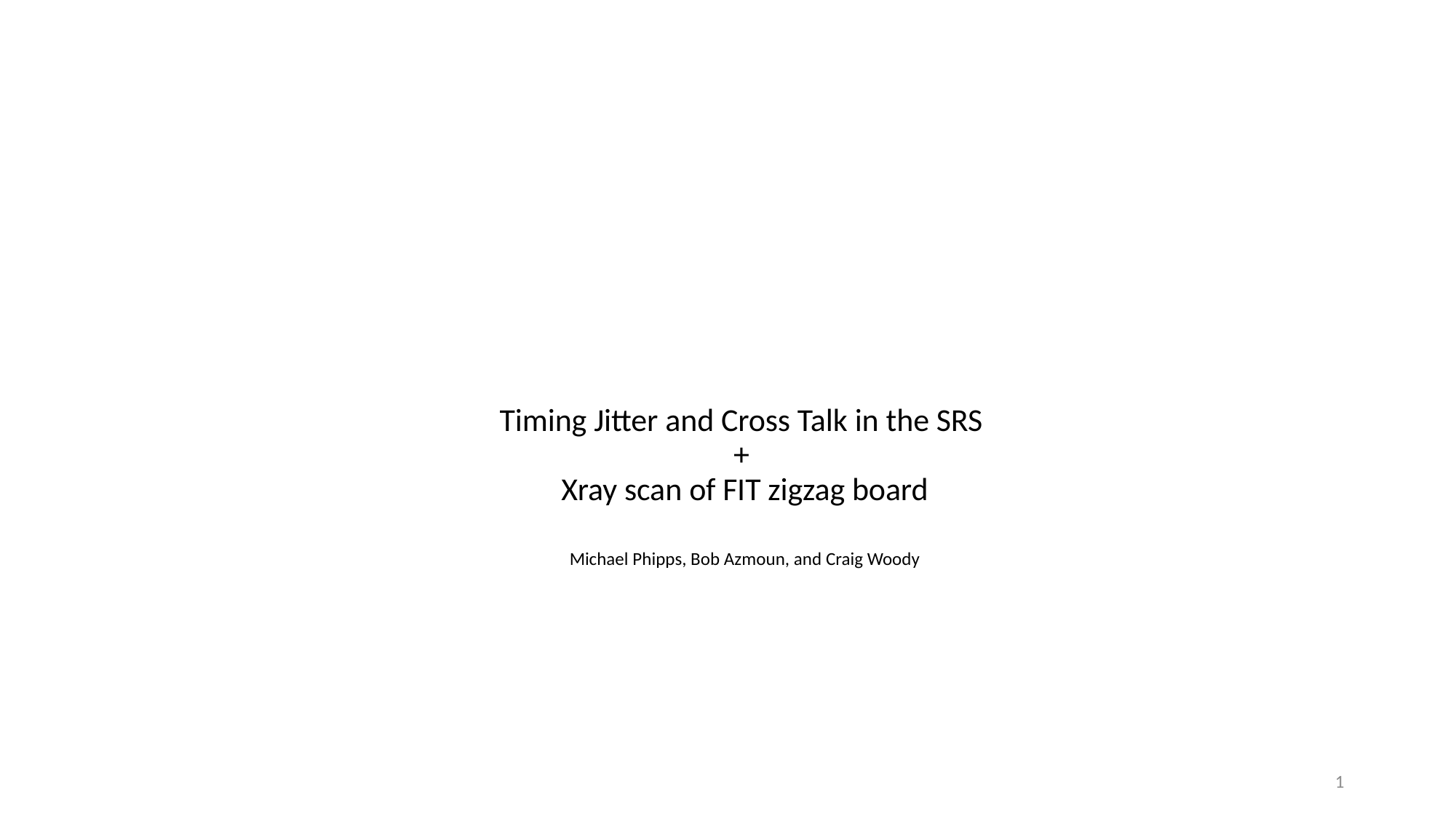

# Timing Jitter and Cross Talk in the SRS + Xray scan of FIT zigzag board Michael Phipps, Bob Azmoun, and Craig Woody
1